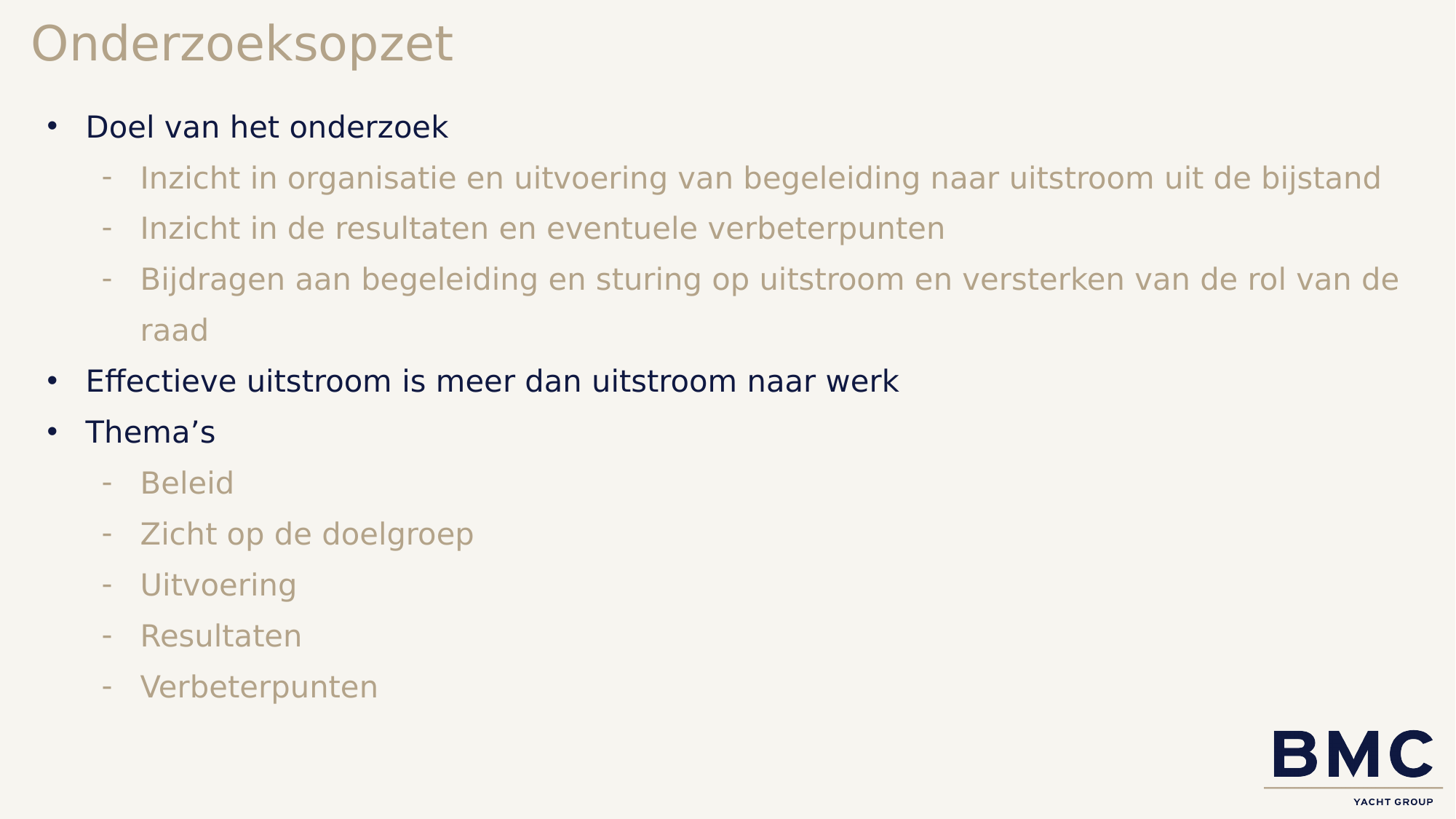

# Onderzoeksopzet
Doel van het onderzoek
Inzicht in organisatie en uitvoering van begeleiding naar uitstroom uit de bijstand
Inzicht in de resultaten en eventuele verbeterpunten
Bijdragen aan begeleiding en sturing op uitstroom en versterken van de rol van de raad
Effectieve uitstroom is meer dan uitstroom naar werk
Thema’s
Beleid
Zicht op de doelgroep
Uitvoering
Resultaten
Verbeterpunten